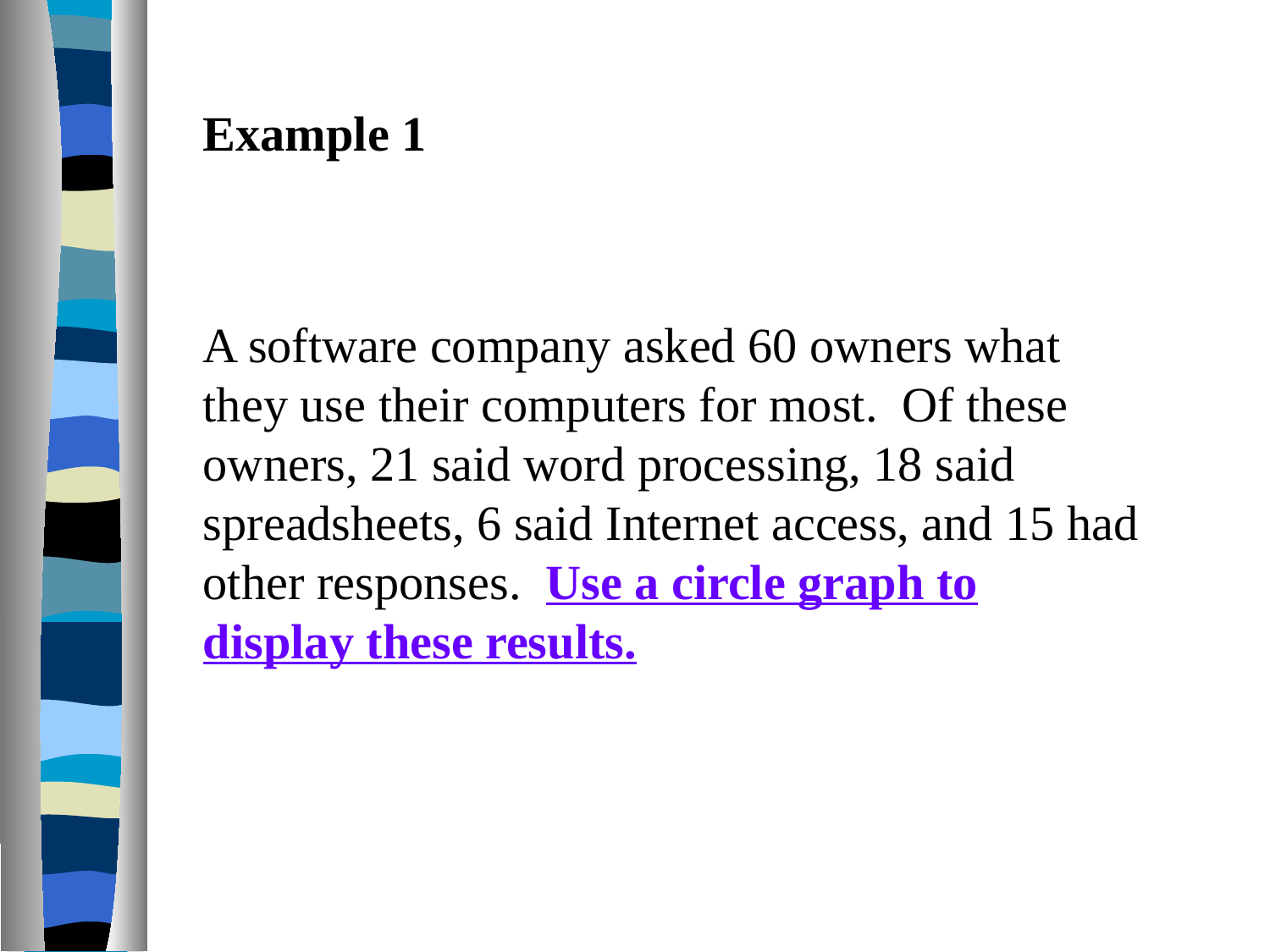

Example 1
A software company asked 60 owners what they use their computers for most.  Of these owners, 21 said word processing, 18 said spreadsheets, 6 said Internet access, and 15 had other responses.  Use a circle graph to display these results.